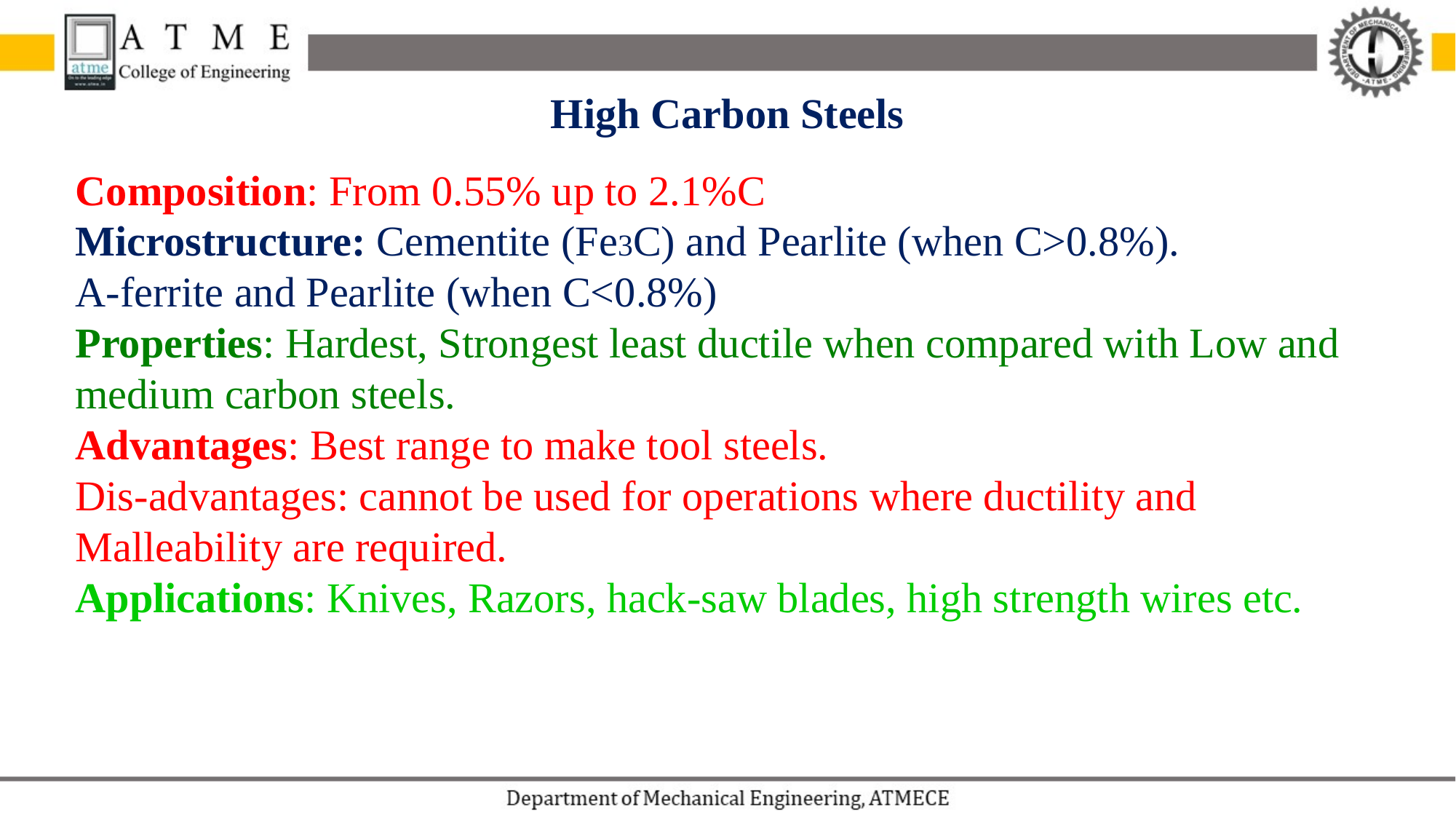

High Carbon Steels
Composition: From 0.55% up to 2.1%C
Microstructure: Cementite (Fe3C) and Pearlite (when C˃0.8%).
Α-ferrite and Pearlite (when C˂0.8%)
Properties: Hardest, Strongest least ductile when compared with Low and medium carbon steels.
Advantages: Best range to make tool steels.
Dis-advantages: cannot be used for operations where ductility and Malleability are required.
Applications: Knives, Razors, hack-saw blades, high strength wires etc.